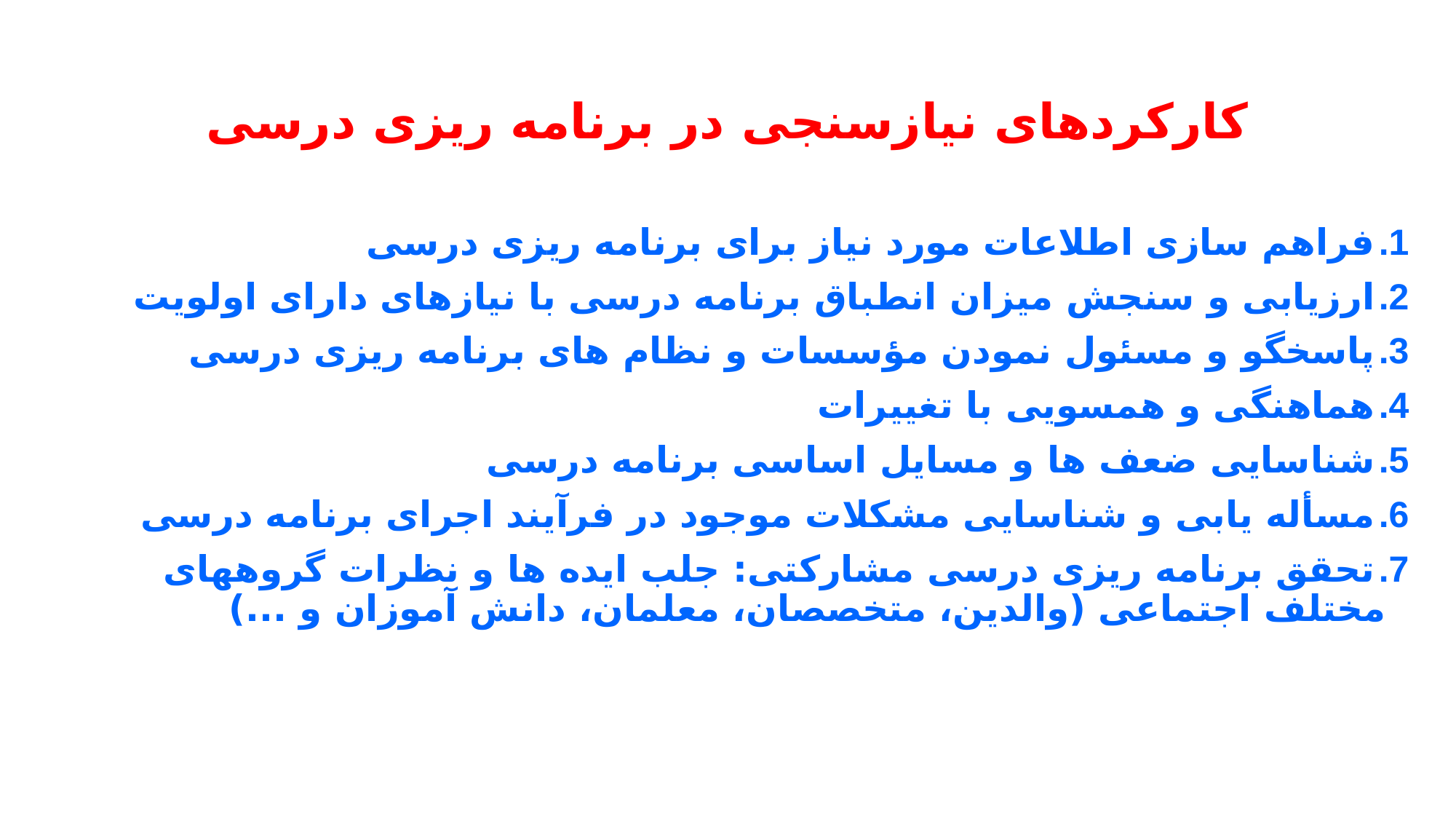

# کارکردهای نیازسنجی در برنامه ریزی درسی
فراهم سازی اطلاعات مورد نیاز برای برنامه ریزی درسی
ارزیابی و سنجش میزان انطباق برنامه درسی با نیازهای دارای اولویت
پاسخگو و مسئول نمودن مؤسسات و نظام های برنامه ریزی درسی
هماهنگی و همسویی با تغییرات
شناسایی ضعف ها و مسایل اساسی برنامه درسی
مسأله یابی و شناسایی مشکلات موجود در فرآیند اجرای برنامه درسی
تحقق برنامه ریزی درسی مشارکتی: جلب ایده ها و نظرات گروههای مختلف اجتماعی (والدین، متخصصان، معلمان، دانش آموزان و ...)